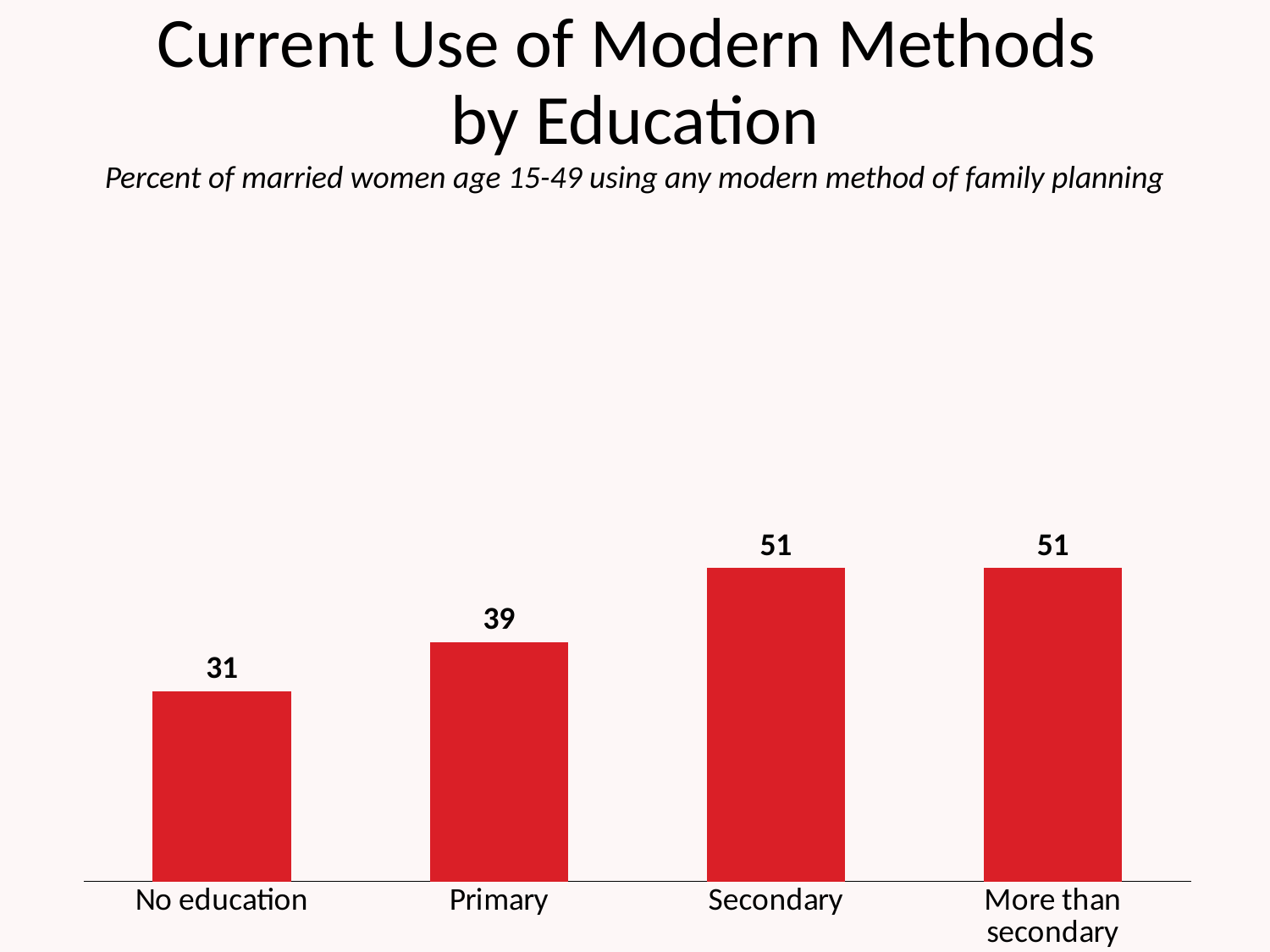

# Current Use of Modern Methods by Education
Percent of married women age 15-49 using any modern method of family planning

### Chart

| Category | Series 1 |
|---|---|
| No education | 31.0 |
| Primary | 39.0 |
| Secondary | 51.0 |
| More than secondary | 51.0 |